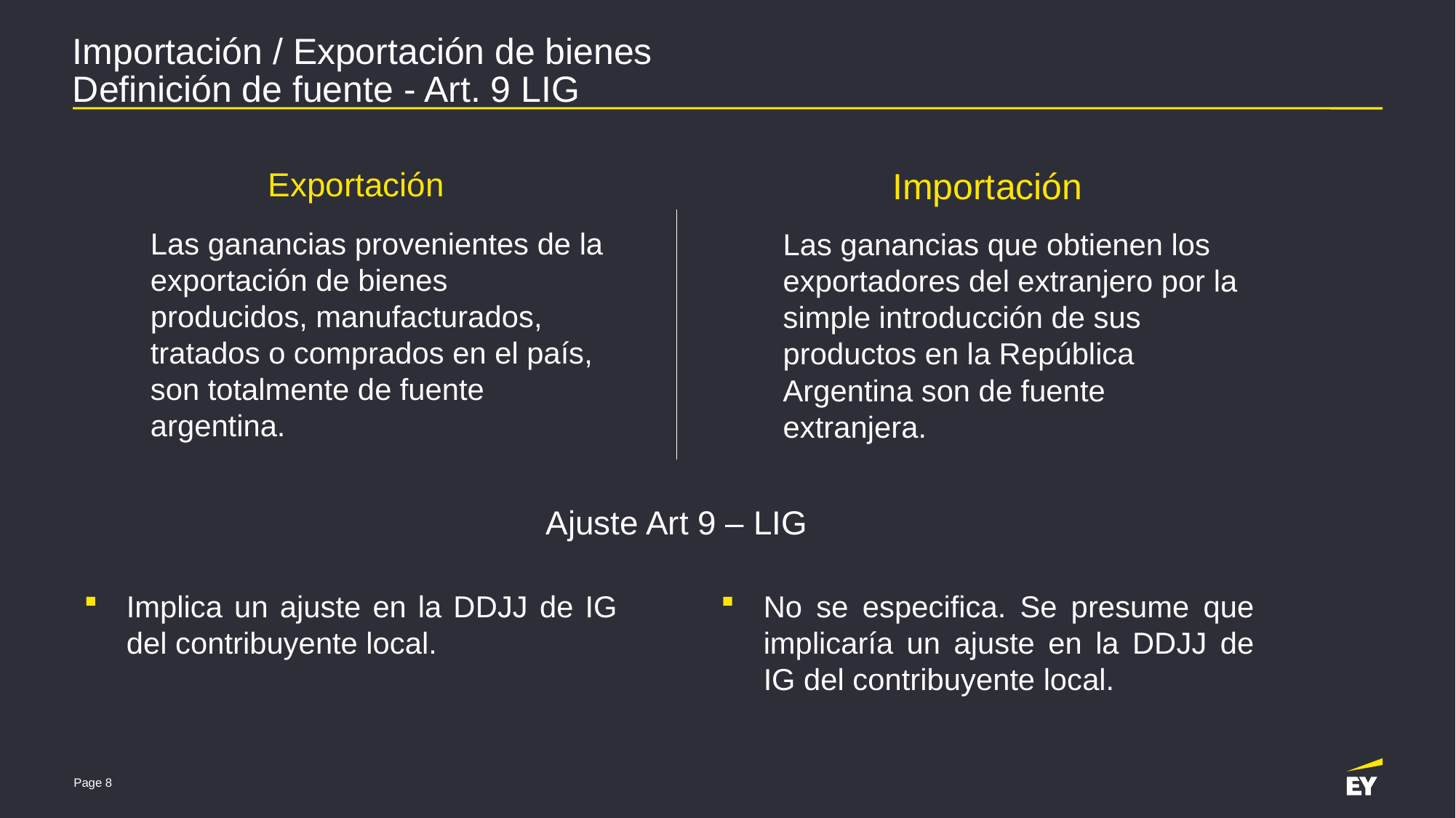

# Importación / Exportación de bienes Definición de fuente - Art. 9 LIG
Exportación
Importación
Las ganancias provenientes de la exportación de bienes producidos, manufacturados, tratados o comprados en el país, son totalmente de fuente argentina.
Las ganancias que obtienen los exportadores del extranjero por la simple introducción de sus productos en la República Argentina son de fuente extranjera.
Ajuste Art 9 – LIG
Implica un ajuste en la DDJJ de IG del contribuyente local.
No se especifica. Se presume que implicaría un ajuste en la DDJJ de IG del contribuyente local.
Page 8